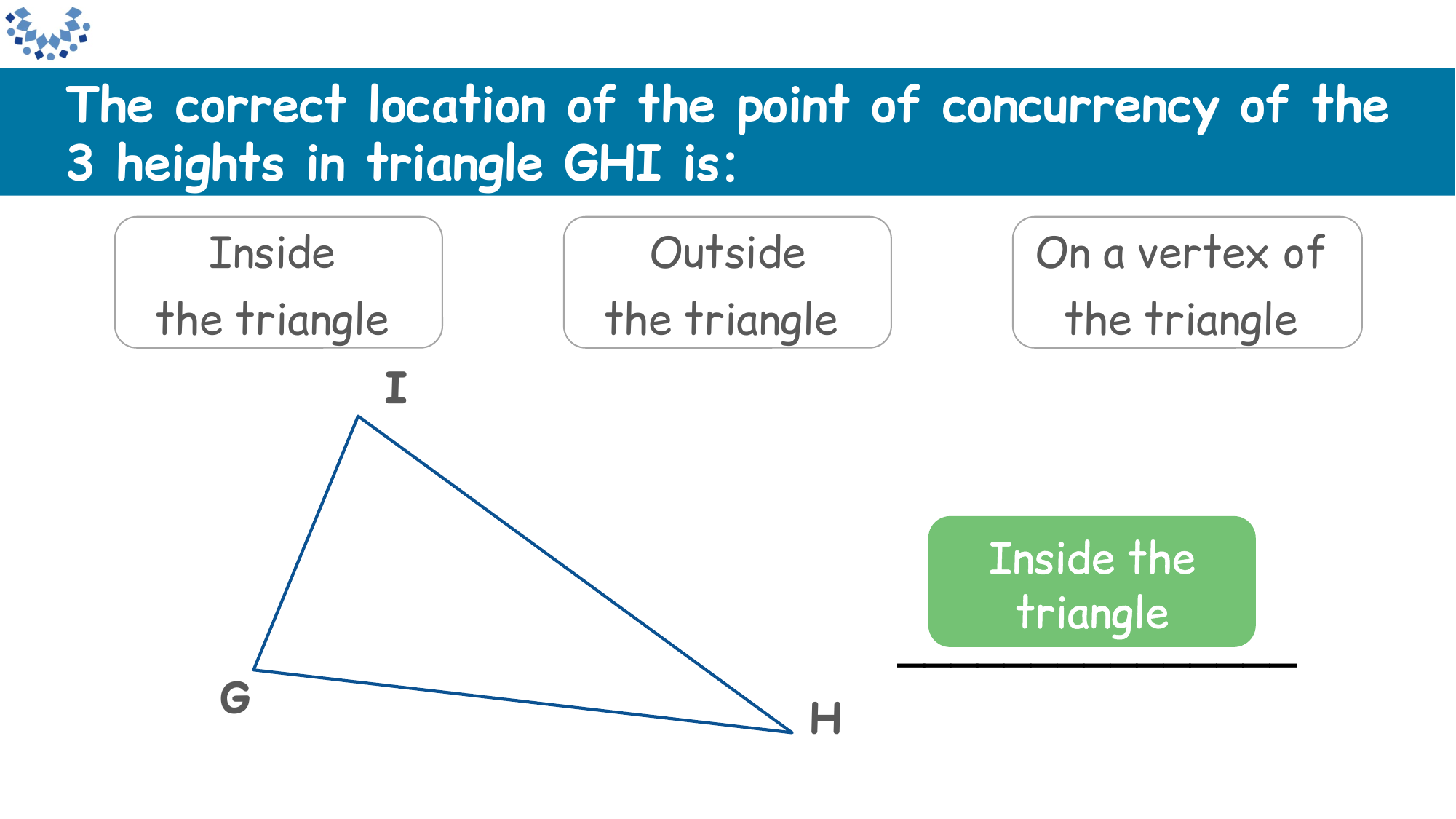

The correct location of the point of concurrency of the
3 heights in triangle GHI is:
Inside
the triangle
Outside
the triangle
On a vertex of
the triangle
I

Inside the triangle
 _______________
G
H